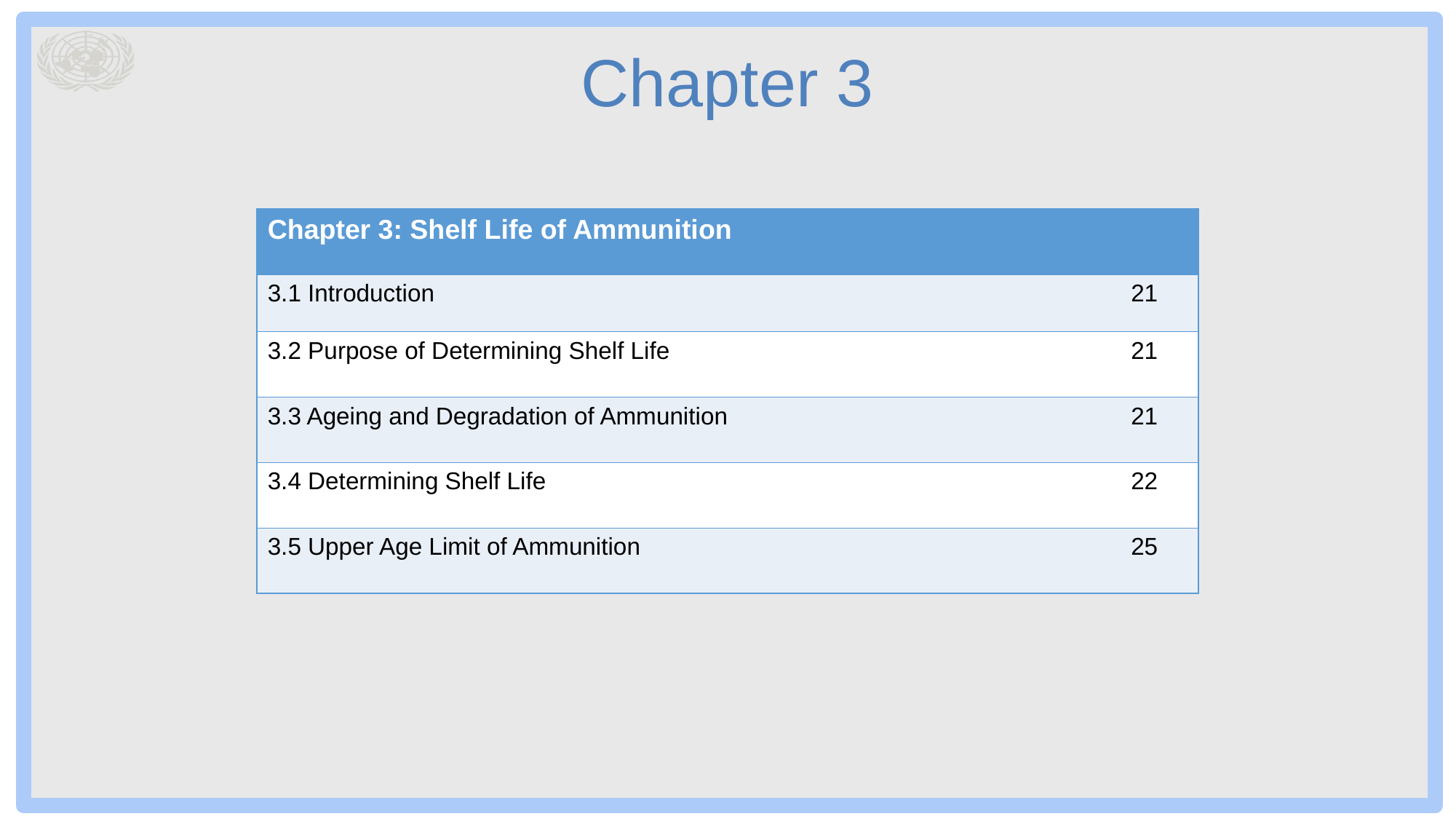

# Chapter 3
| Chapter 3: Shelf Life of Ammunition | Chapter 3: Shelf Life of Ammunition |
| --- | --- |
| 3.1 Introduction | 21 |
| 3.2 Purpose of Determining Shelf Life | 21 |
| 3.3 Ageing and Degradation of Ammunition | 21 |
| 3.4 Determining Shelf Life | 22 |
| 3.5 Upper Age Limit of Ammunition | 25 |